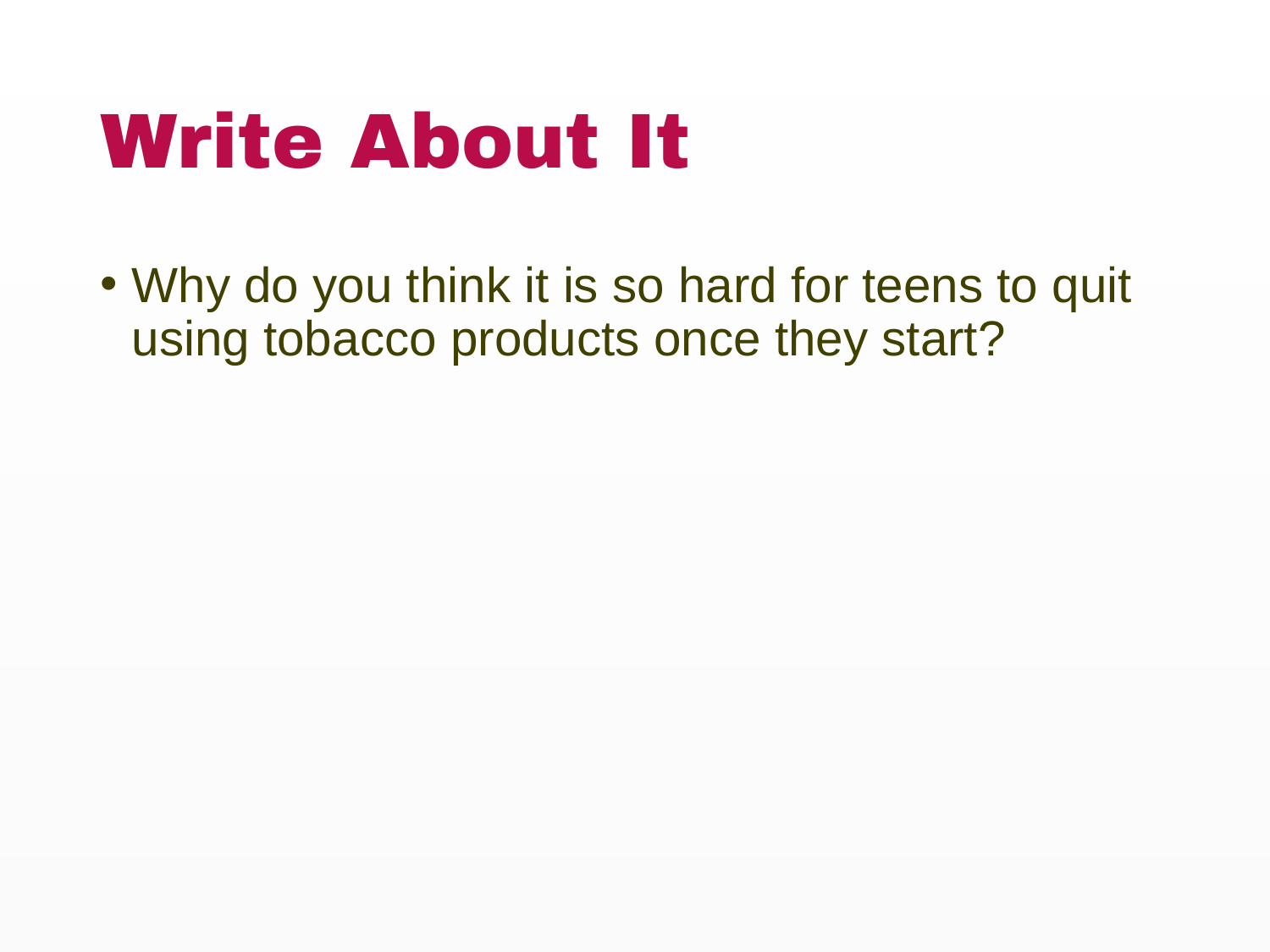

# Write About It
Why do you think it is so hard for teens to quit using tobacco products once they start?